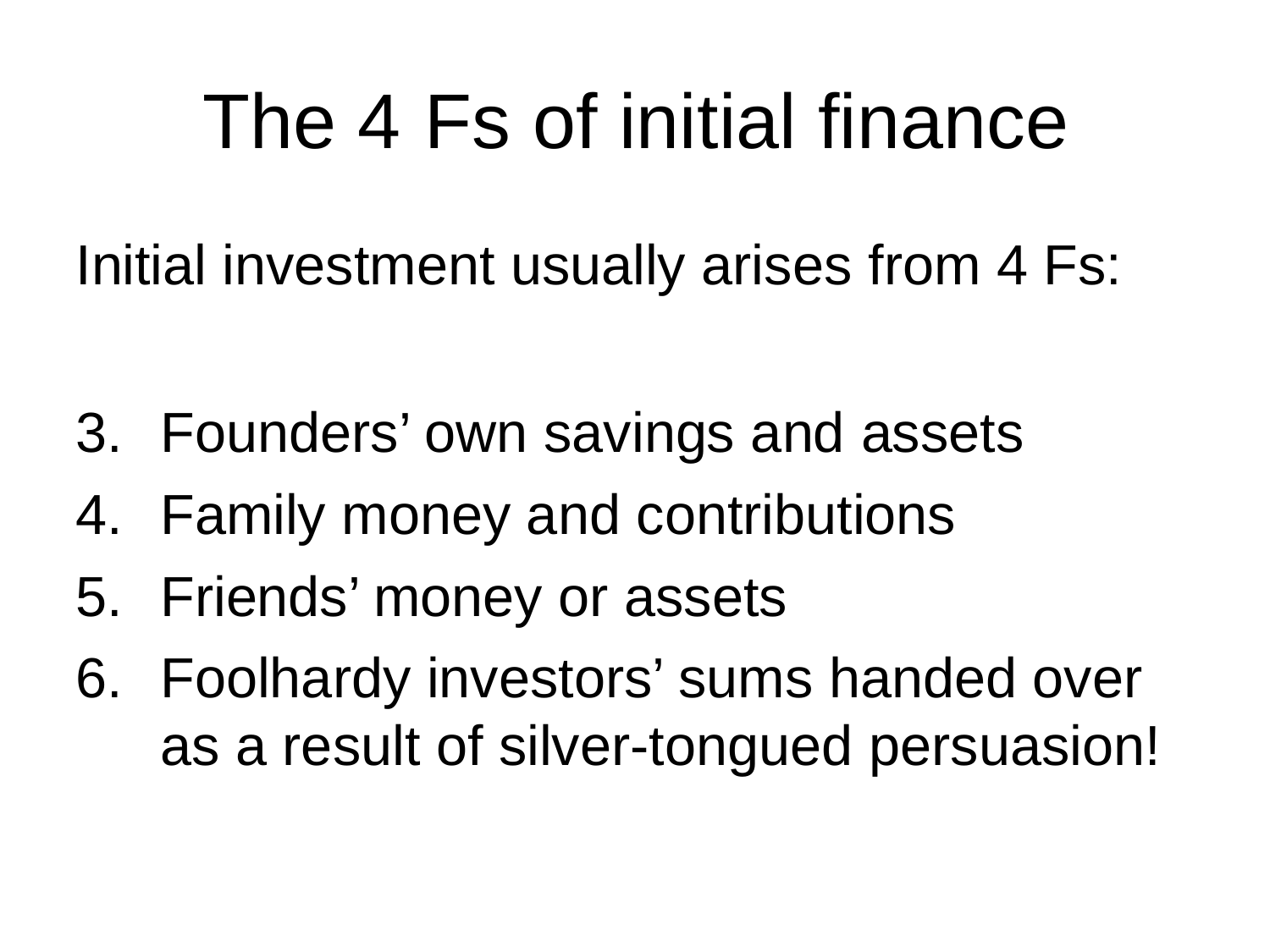

# The 4	Fs of initial	finance
Initial investment usually arises from 4 Fs:

Founders’ own savings and assets
Family money and contributions
Friends’ money or assets
Foolhardy investors’ sums handed over  as a result of silver-tongued persuasion!